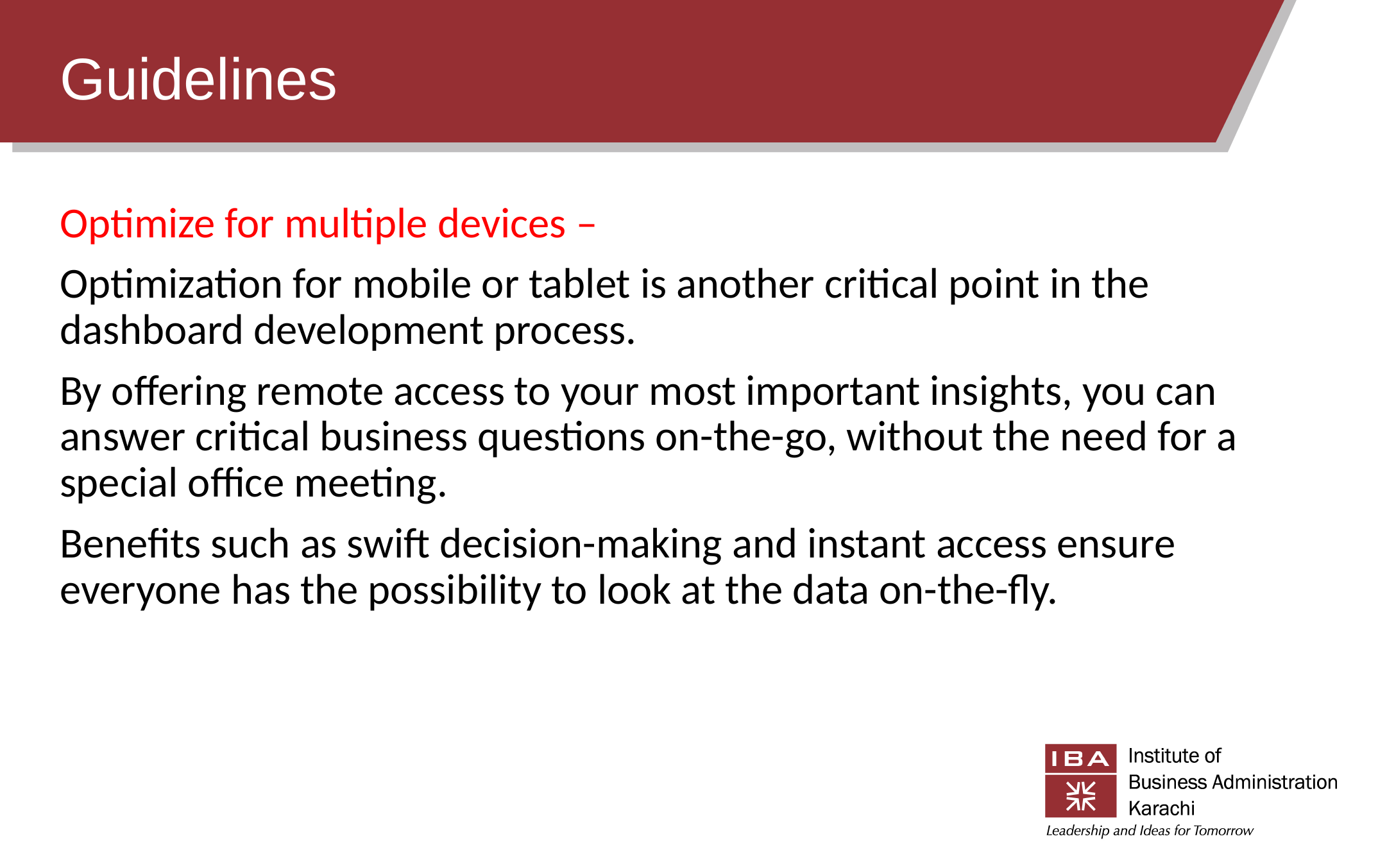

# Guidelines
Optimize for multiple devices –
Optimization for mobile or tablet is another critical point in the dashboard development process.
By offering remote access to your most important insights, you can answer critical business questions on-the-go, without the need for a special office meeting.
Benefits such as swift decision-making and instant access ensure everyone has the possibility to look at the data on-the-fly.